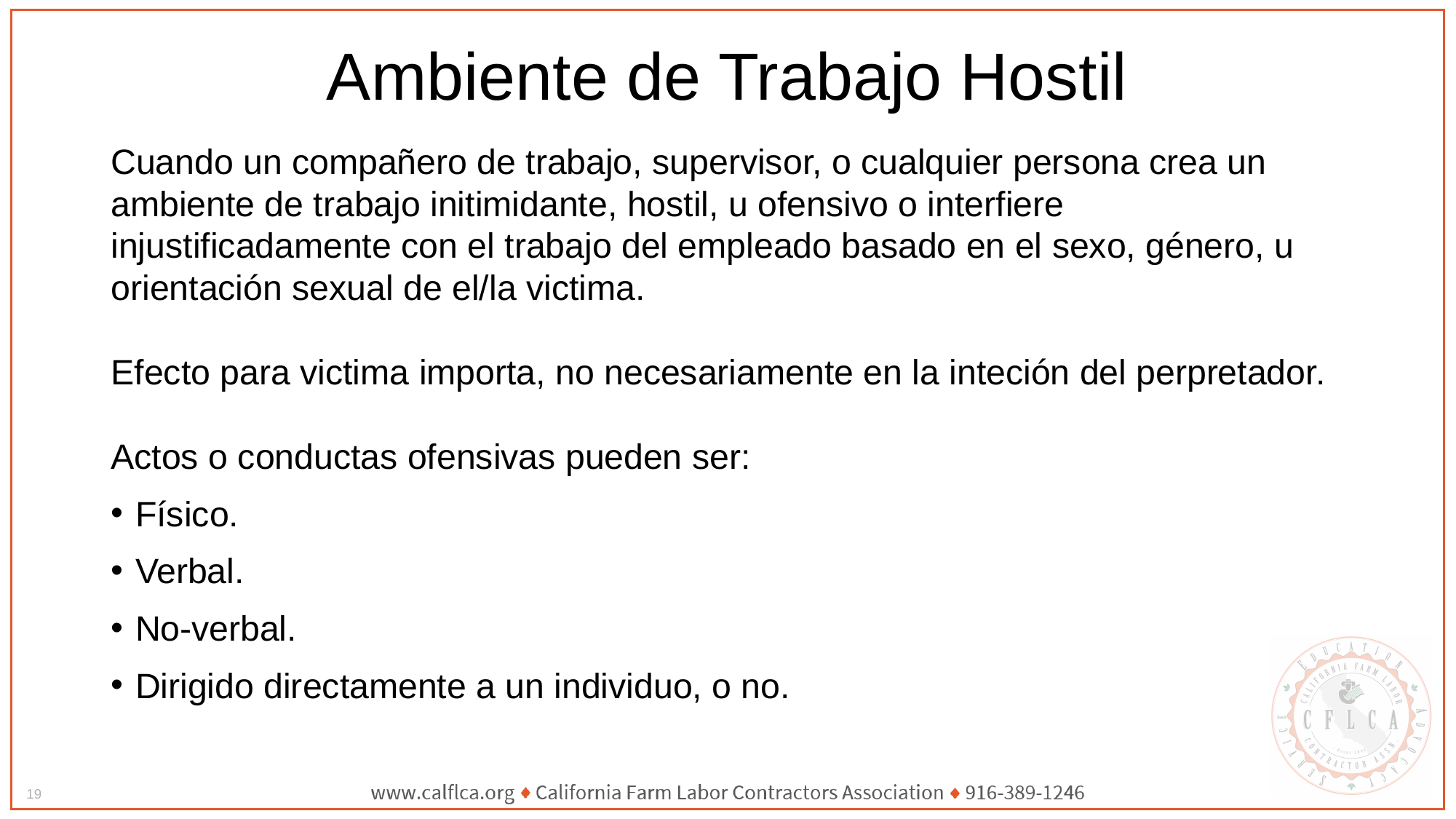

# Ambiente de Trabajo Hostil
Cuando un compañero de trabajo, supervisor, o cualquier persona crea un ambiente de trabajo initimidante, hostil, u ofensivo o interfiere injustificadamente con el trabajo del empleado basado en el sexo, género, u orientación sexual de el/la victima.

Efecto para victima importa, no necesariamente en la inteción del perpretador.

Actos o conductas ofensivas pueden ser:
Físico.
Verbal.
No-verbal.
Dirigido directamente a un individuo, o no.
19